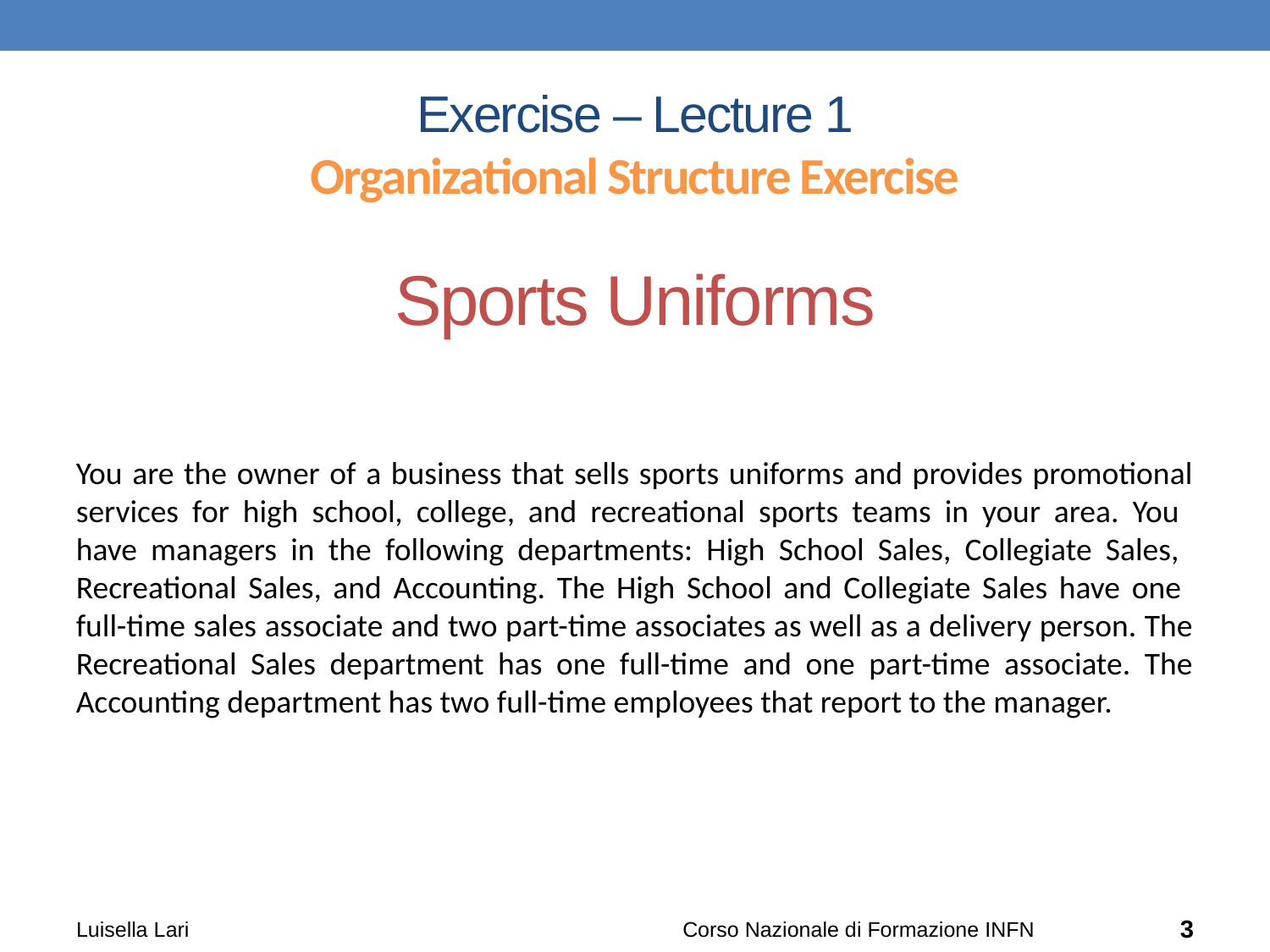

# Exercise – Lecture 1 Organizational Structure Exercise
Sports Uniforms
You are the owner of a business that sells sports uniforms and provides promotional services for high school, college, and recreational sports teams in your area. You
have managers in the following departments: High School Sales, Collegiate Sales,
Recreational Sales, and Accounting. The High School and Collegiate Sales have one
full-time sales associate and two part-time associates as well as a delivery person. The Recreational Sales department has one full-time and one part-time associate. The Accounting department has two full-time employees that report to the manager.

Luisella Lari
Corso Nazionale di Formazione INFN
3